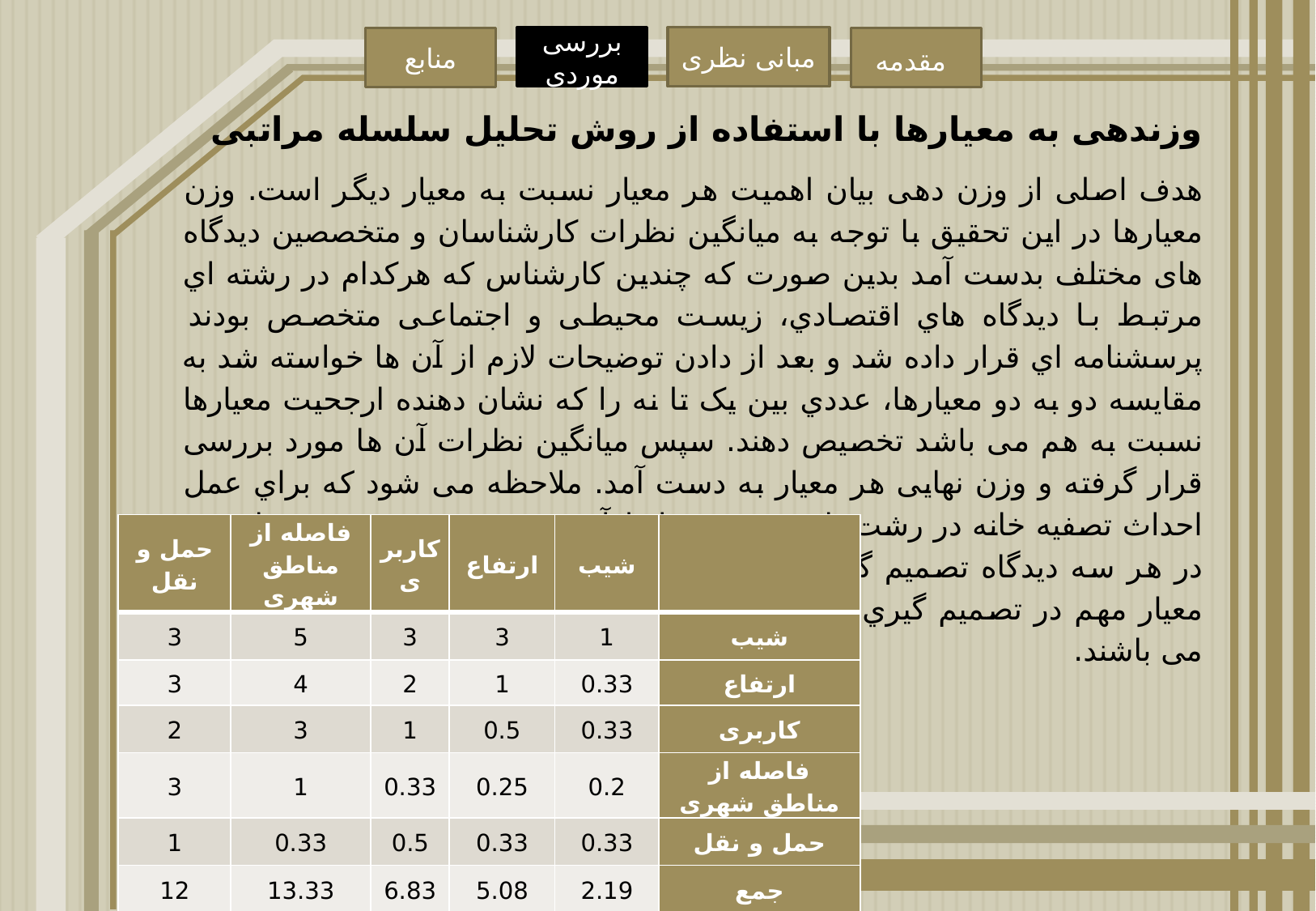

بررسی موردی
مبانی نظری
منابع
مقدمه

وزندهی به معیارها با استفاده از روش تحلیل سلسله مراتبی
هدف اصلی از وزن دهی بیان اهمیت هر معیار نسبت به معیار دیگر است. وزن معیارها در این تحقیق با توجه به میانگین نظرات کارشناسان و متخصصین دیدگاه های مختلف بدست آمد بدین صورت که چندین کارشناس که هرکدام در رشته اي مرتبط با دیدگاه هاي اقتصادي، زیست محیطی و اجتماعی متخصص بودند پرسشنامه اي قرار داده شد و بعد از دادن توضیحات لازم از آن ها خواسته شد به مقایسه دو به دو معیارها، عددي بین یک تا نه را که نشان دهنده ارجحیت معیارها نسبت به هم می باشد تخصیص دهند. سپس میانگین نظرات آن ها مورد بررسی قرار گرفته و وزن نهایی هر معیار به دست آمد. ملاحظه می شود که براي عمل احداث تصفیه خانه در رشت با توجه به شرایط آن، بیش ترین وزن و درجه اهمیت در هر سه دیدگاه تصمیم گیري متعلق به معیار شیب می باشد. در مجموع سه معیار مهم در تصمیم گیري شیب، اختلاف ارتفاع نسبت به شهر رشت و کاربری می باشند.
| حمل و نقل | فاصله از مناطق شهری | کاربری | ارتفاع | شیب |  |
| --- | --- | --- | --- | --- | --- |
| 3 | 5 | 3 | 3 | 1 | شیب |
| 3 | 4 | 2 | 1 | 0.33 | ارتفاع |
| 2 | 3 | 1 | 0.5 | 0.33 | کاربری |
| 3 | 1 | 0.33 | 0.25 | 0.2 | فاصله از مناطق شهری |
| 1 | 0.33 | 0.5 | 0.33 | 0.33 | حمل و نقل |
| 12 | 13.33 | 6.83 | 5.08 | 2.19 | جمع |